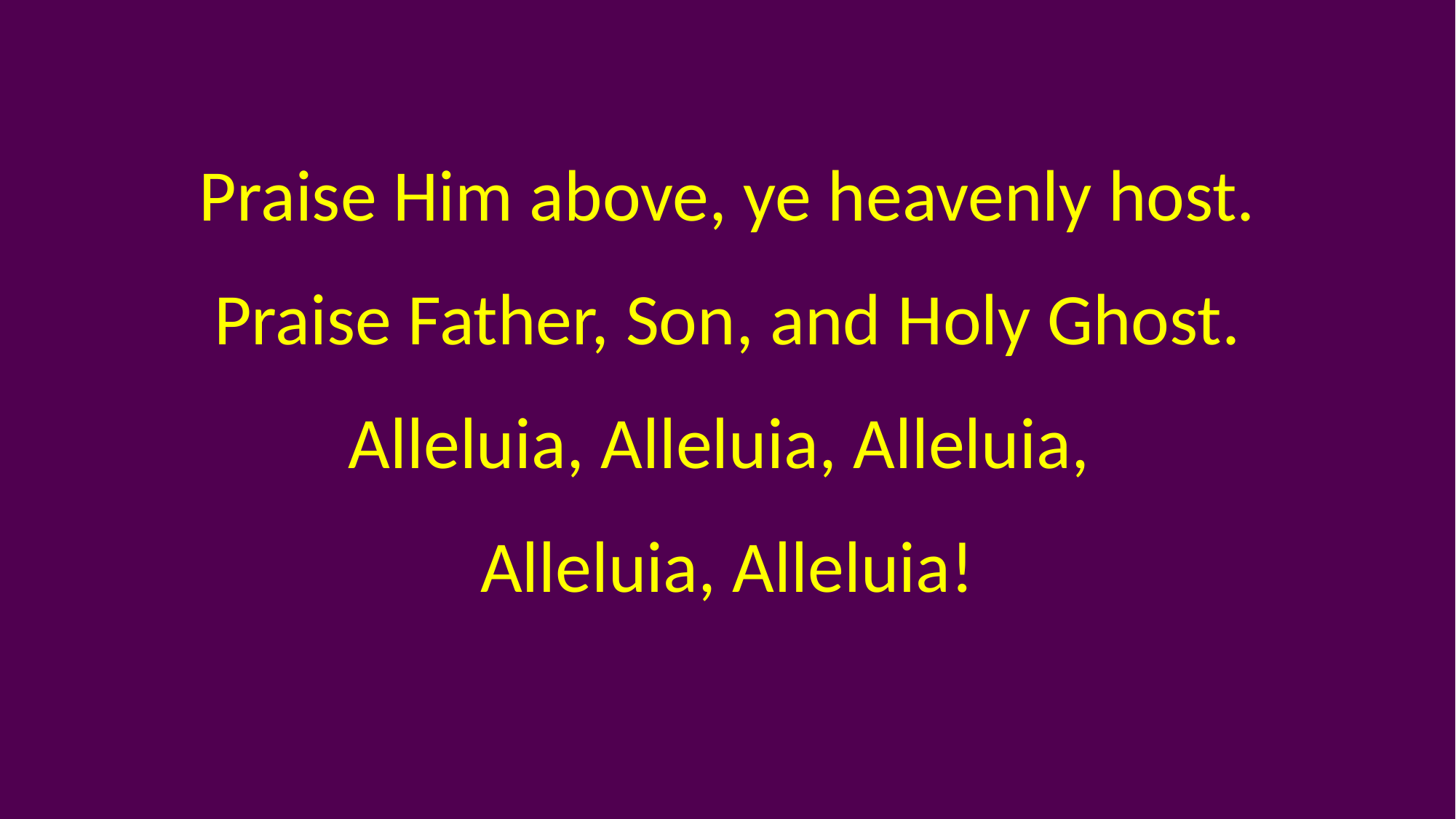

Praise Him above, ye heavenly host.
Praise Father, Son, and Holy Ghost.
Alleluia, Alleluia, Alleluia,
Alleluia, Alleluia!